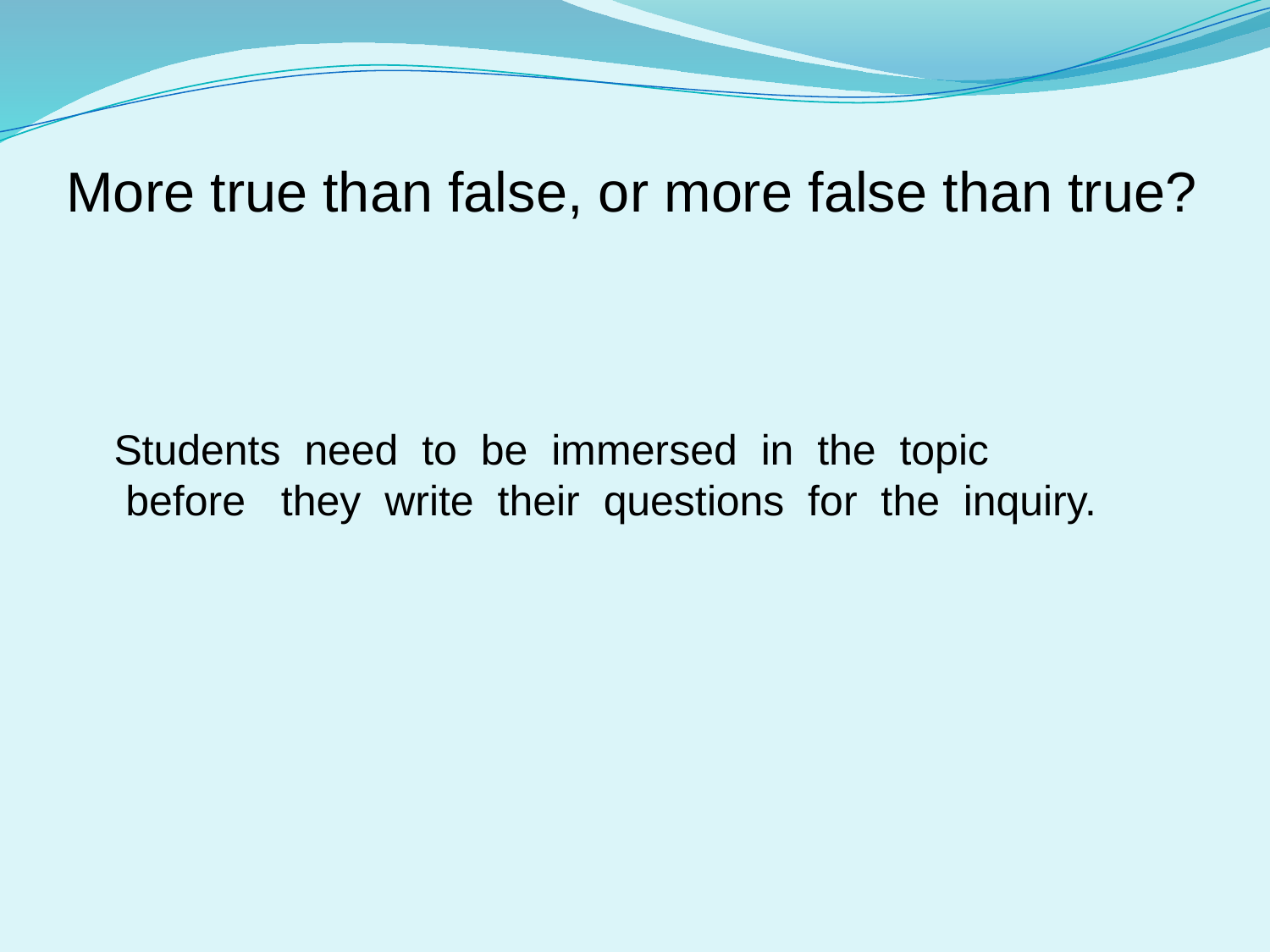

More true than false, or more false than true?
Students  need  to  be  immersed  in  the  topic  before   they  write  their  questions  for  the  inquiry.